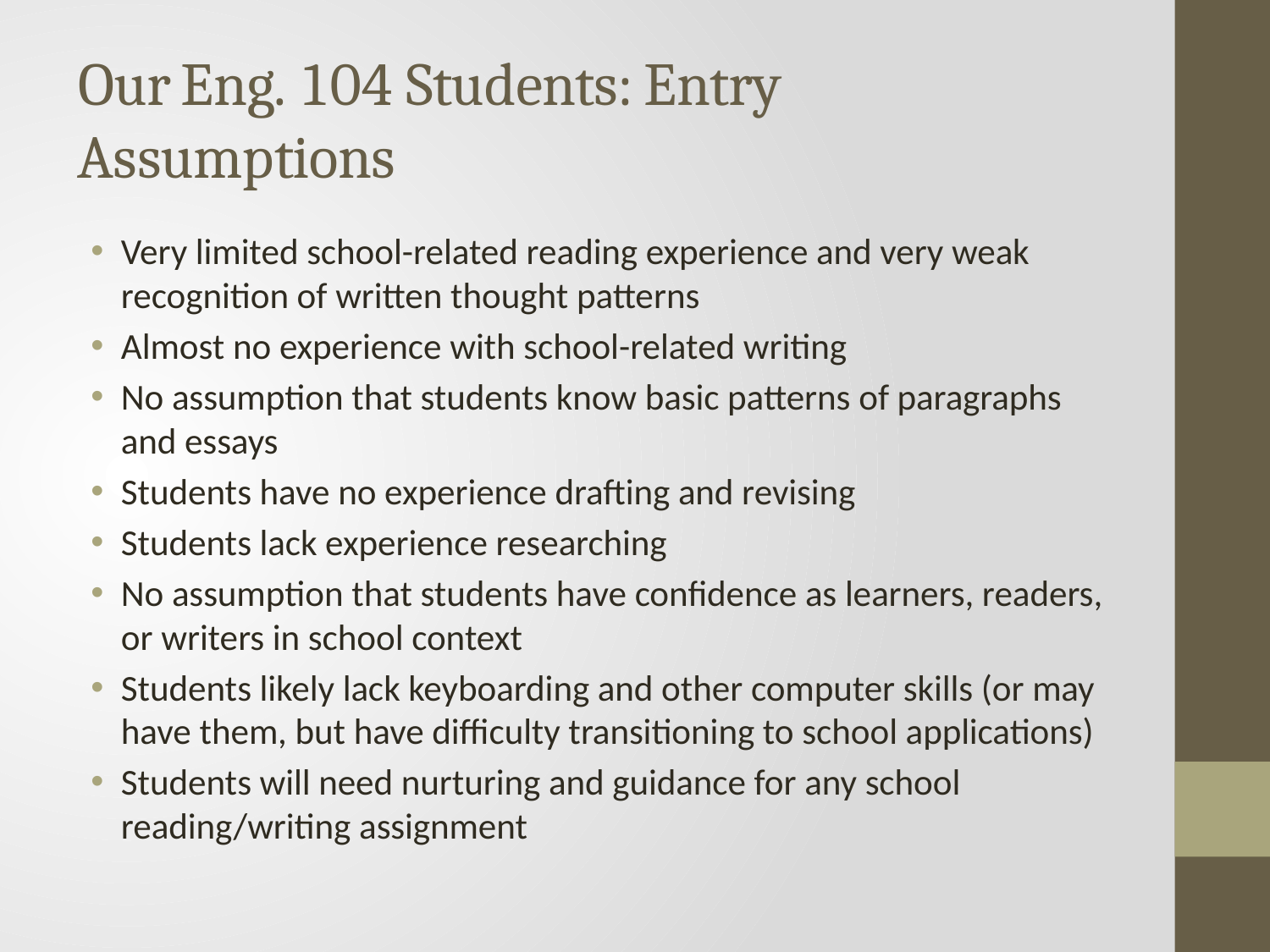

# Our Eng. 104 Students: Entry Assumptions
Very limited school-related reading experience and very weak recognition of written thought patterns
Almost no experience with school-related writing
No assumption that students know basic patterns of paragraphs and essays
Students have no experience drafting and revising
Students lack experience researching
No assumption that students have confidence as learners, readers, or writers in school context
Students likely lack keyboarding and other computer skills (or may have them, but have difficulty transitioning to school applications)
Students will need nurturing and guidance for any school reading/writing assignment